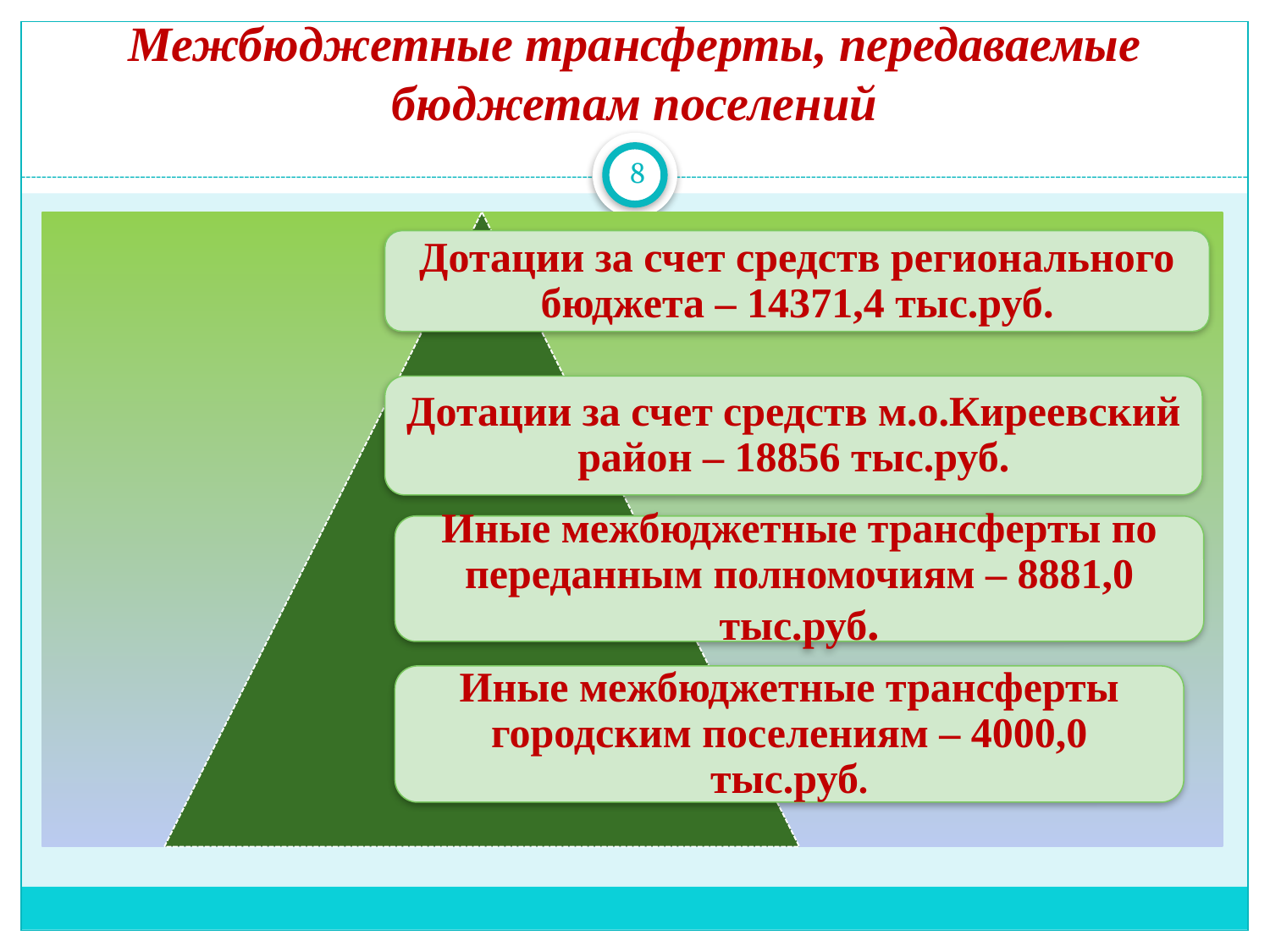

# Межбюджетные трансферты, передаваемые бюджетам поселений
8
Дотации за счет средств регионального бюджета – 14371,4 тыс.руб.
Дотации за счет средств м.о.Киреевский район – 18856 тыс.руб.
Иные межбюджетные трансферты по переданным полномочиям – 8881,0 тыс.руб.
Иные межбюджетные трансферты городским поселениям – 4000,0 тыс.руб.